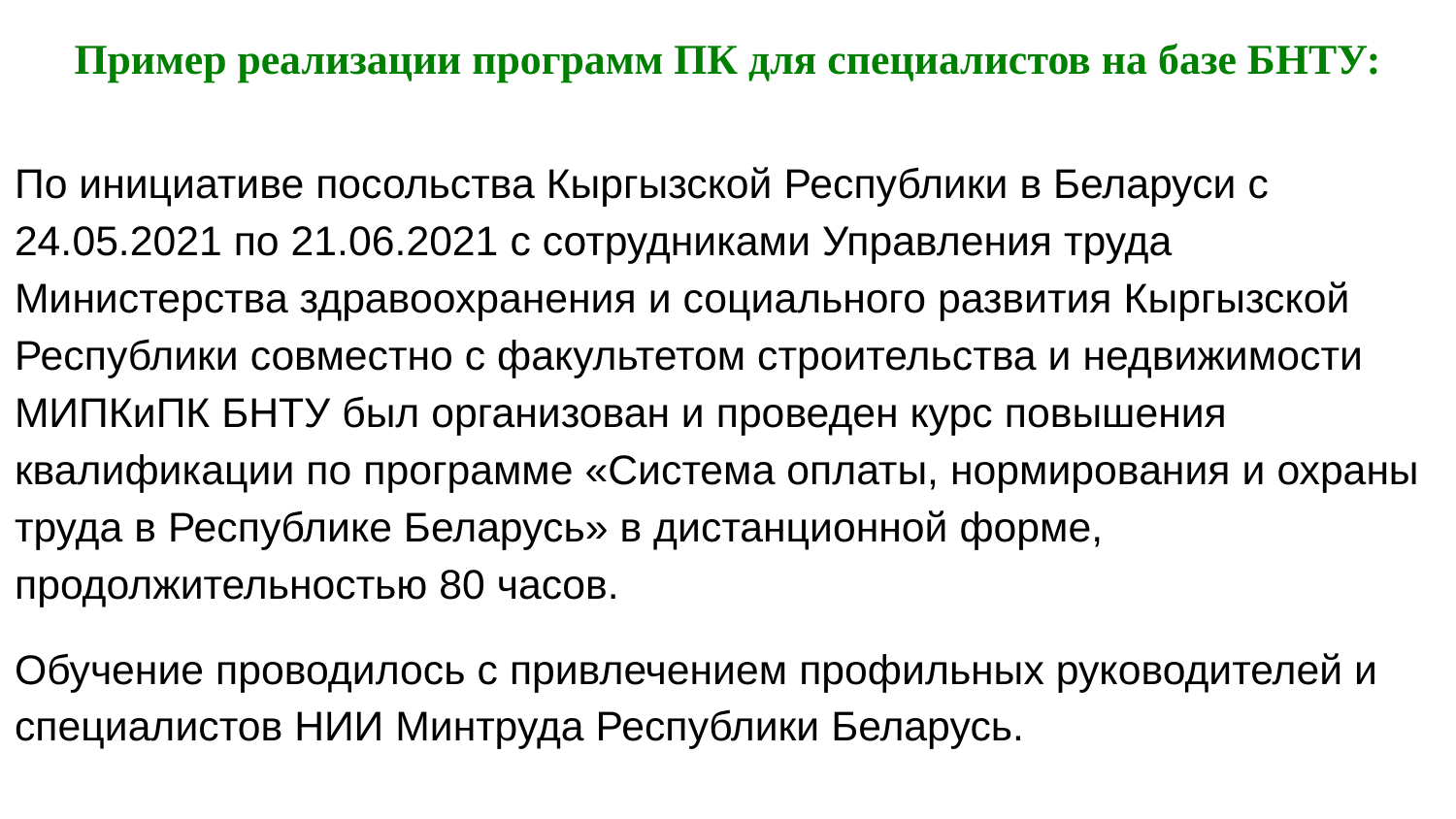

Пример реализации программ ПК для специалистов на базе БНТУ:

По инициативе посольства Кыргызской Республики в Беларуси с 24.05.2021 по 21.06.2021 с сотрудниками Управления труда Министерства здравоохранения и социального развития Кыргызской Республики совместно с факультетом строительства и недвижимости МИПКиПК БНТУ был организован и проведен курс повышения квалификации по программе «Система оплаты, нормирования и охраны труда в Республике Беларусь» в дистанционной форме, продолжительностью 80 часов.
Обучение проводилось с привлечением профильных руководителей и специалистов НИИ Минтруда Республики Беларусь.